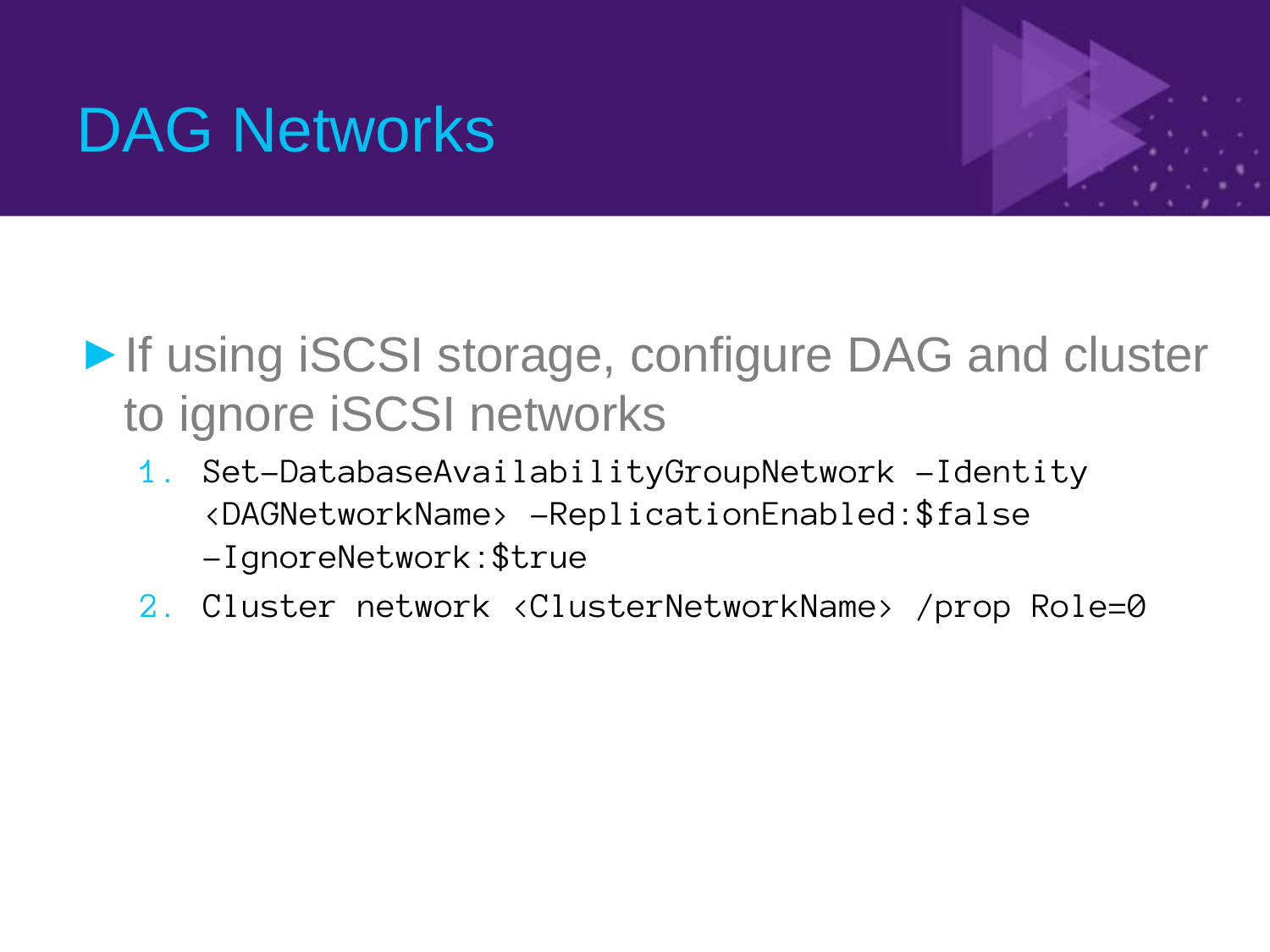

# DAG Networks
If using iSCSI storage, configure DAG and cluster to ignore iSCSI networks
Set-DatabaseAvailabilityGroupNetwork -Identity <DAGNetworkName> -ReplicationEnabled:$false
-IgnoreNetwork:$true
Cluster network <ClusterNetworkName> /prop Role=0